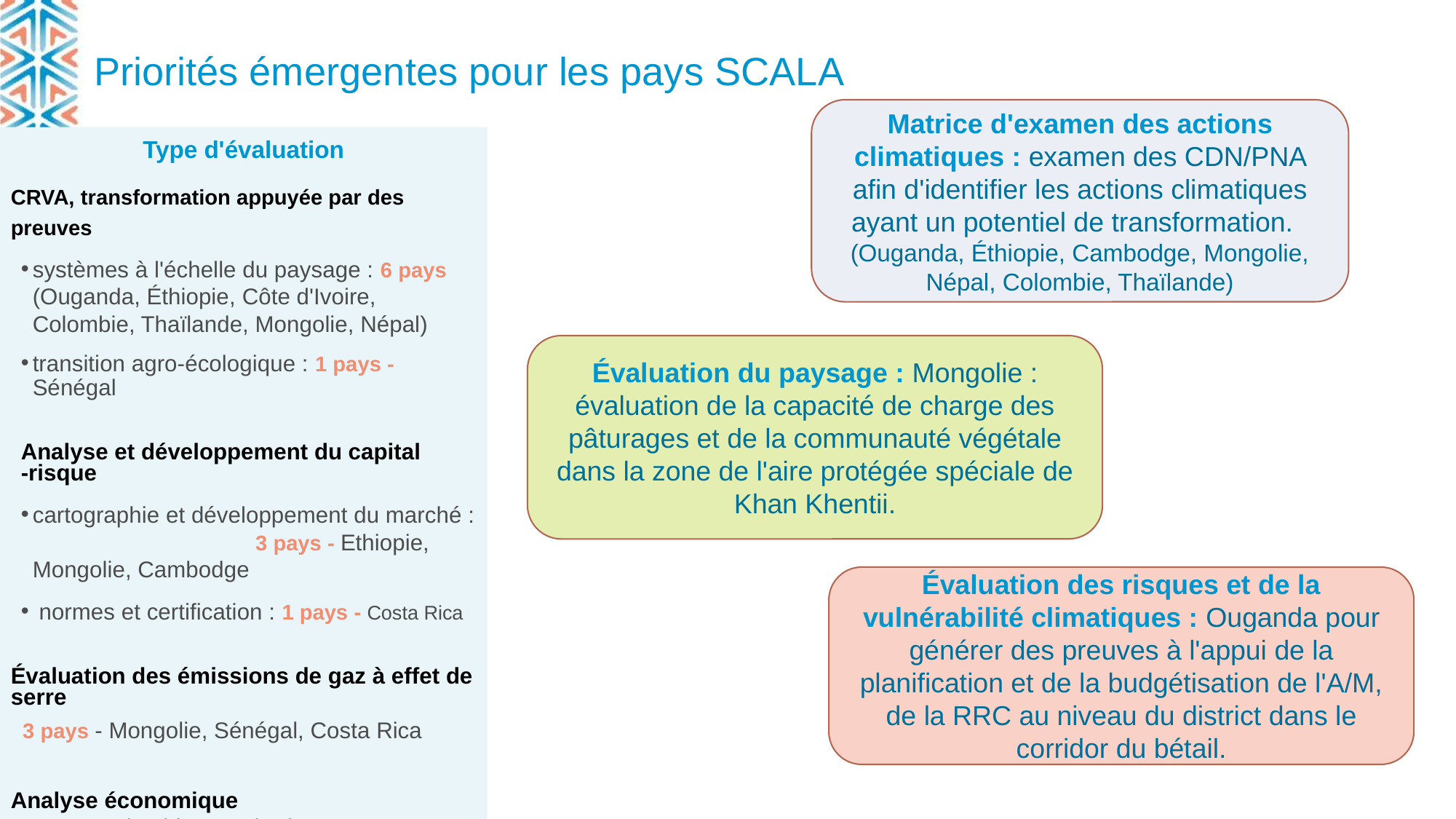

# Priorités émergentes pour les pays SCALA
Matrice d'examen des actions climatiques : examen des CDN/PNA afin d'identifier les actions climatiques ayant un potentiel de transformation.
(Ouganda, Éthiopie, Cambodge, Mongolie, Népal, Colombie, Thaïlande)
Type d'évaluation
CRVA, transformation appuyée par des preuves
systèmes à l'échelle du paysage : 6 pays (Ouganda, Éthiopie, Côte d'Ivoire, Colombie, Thaïlande, Mongolie, Népal)
transition agro-écologique : 1 pays - Sénégal

Analyse et développement du capital
-risque
cartographie et développement du marché :                                    3 pays - Ethiopie, Mongolie, Cambodge
 normes et certification : 1 pays - Costa Rica

Évaluation des émissions de gaz à effet de
serre
  3 pays - Mongolie, Sénégal, Costa Rica

Analyse économique
 2 pays - Colombie, Cambodge
Évaluation du paysage : Mongolie : évaluation de la capacité de charge des pâturages et de la communauté végétale dans la zone de l'aire protégée spéciale de Khan Khentii.
Évaluation des risques et de la vulnérabilité climatiques : Ouganda pour générer des preuves à l'appui de la planification et de la budgétisation de l'A/M, de la RRC au niveau du district dans le corridor du bétail.